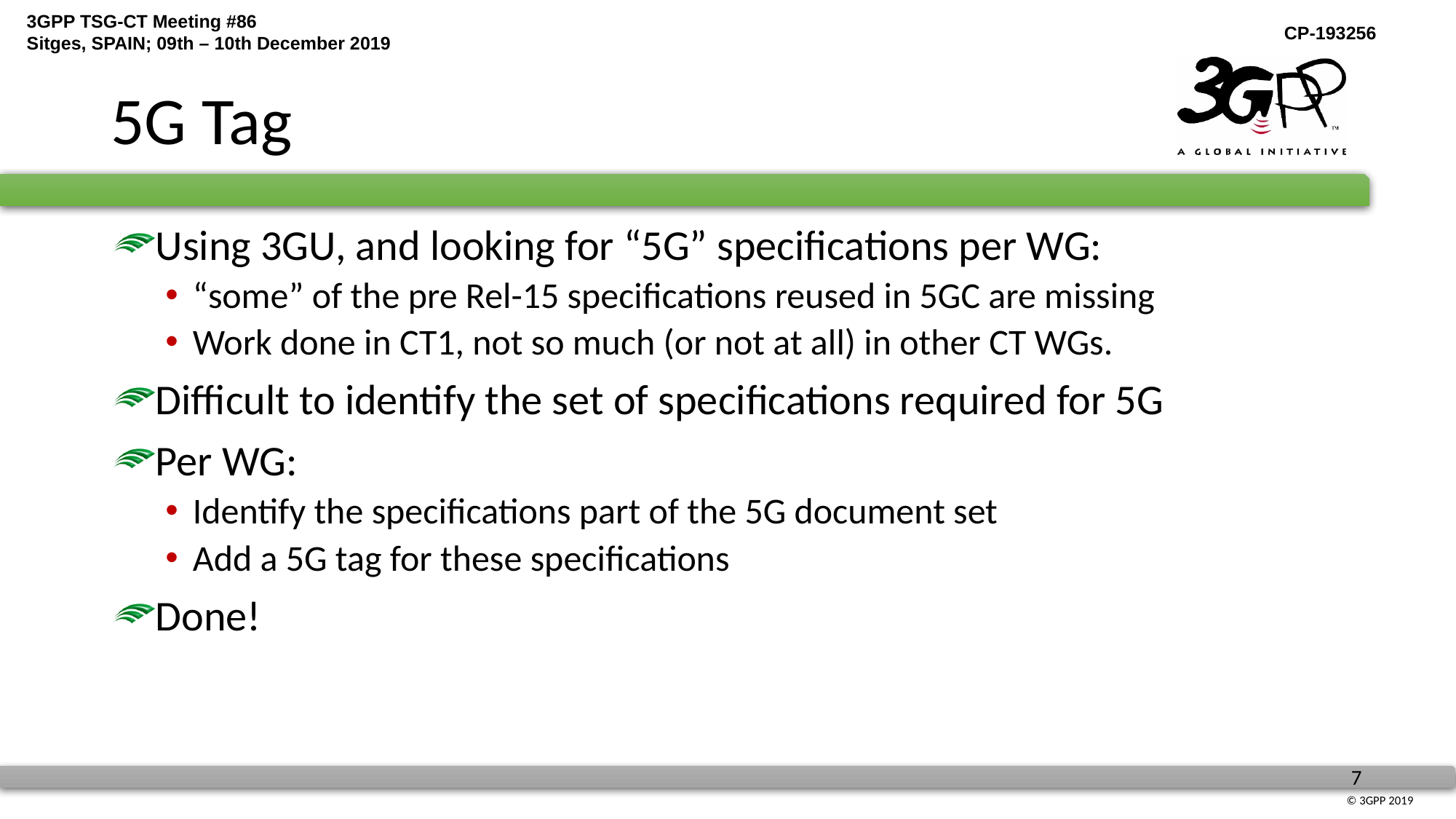

# 5G Tag
Using 3GU, and looking for “5G” specifications per WG:
“some” of the pre Rel-15 specifications reused in 5GC are missing
Work done in CT1, not so much (or not at all) in other CT WGs.
Difficult to identify the set of specifications required for 5G
Per WG:
Identify the specifications part of the 5G document set
Add a 5G tag for these specifications
Done!